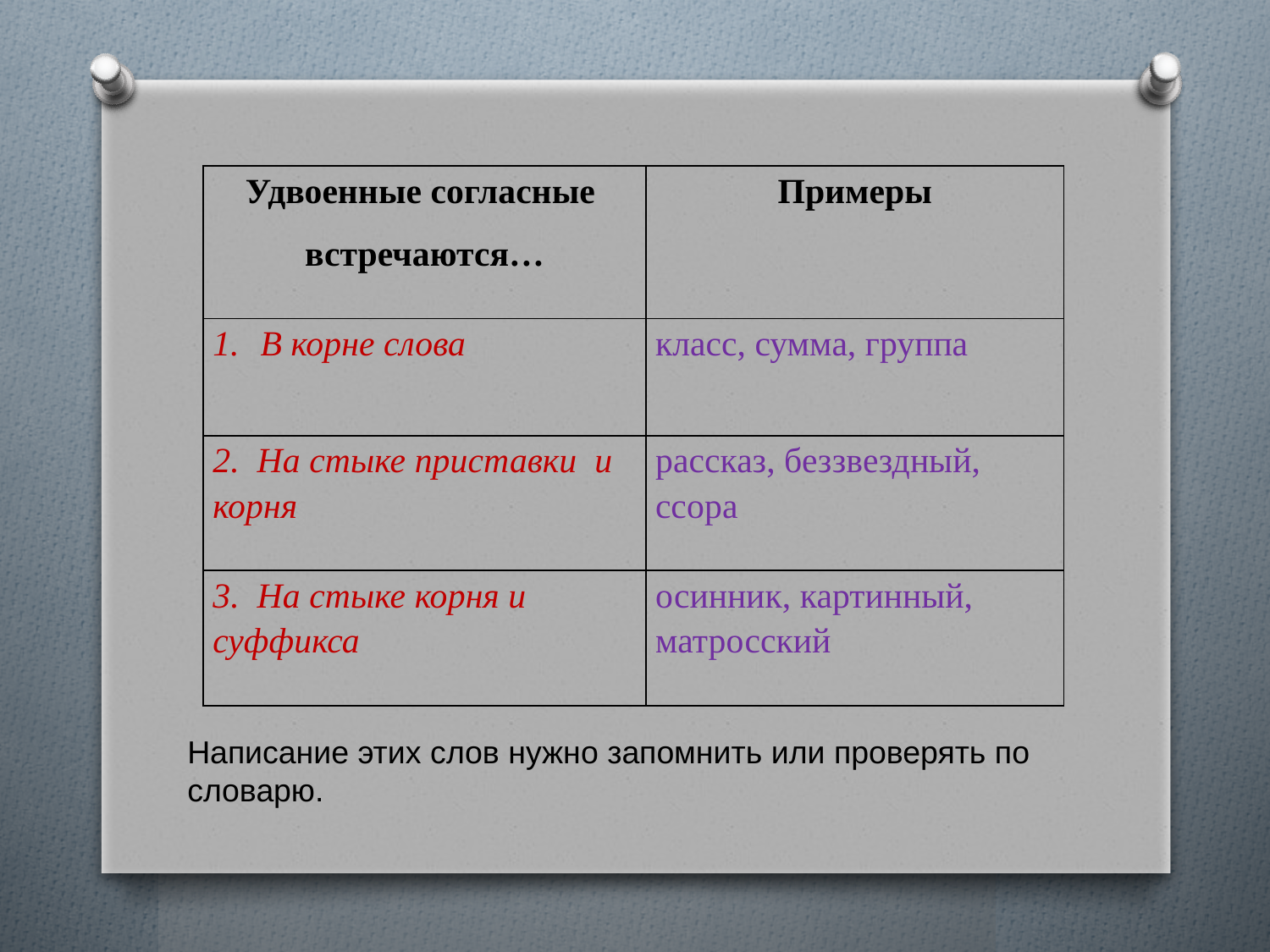

| Удвоенные согласные встречаются… | Примеры |
| --- | --- |
| В корне слова | класс, сумма, группа |
| 2. На стыке приставки и корня | рассказ, беззвездный, ссора |
| 3. На стыке корня и суффикса | осинник, картинный, матросский |
Написание этих слов нужно запомнить или проверять по словарю.